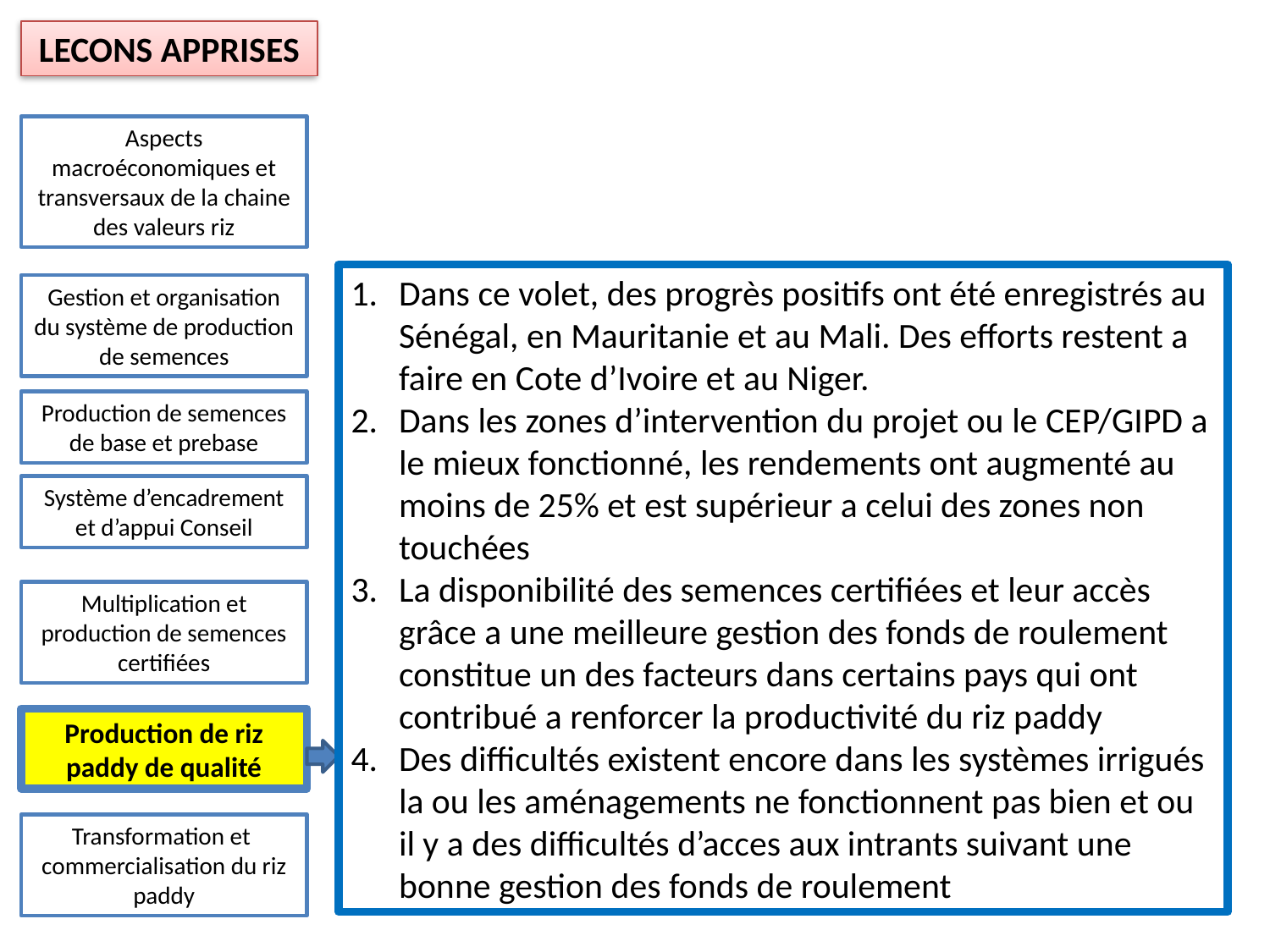

LECONS APPRISES
Aspects macroéconomiques et transversaux de la chaine des valeurs riz
Dans ce volet, des progrès positifs ont été enregistrés au Sénégal, en Mauritanie et au Mali. Des efforts restent a faire en Cote d’Ivoire et au Niger.
Dans les zones d’intervention du projet ou le CEP/GIPD a le mieux fonctionné, les rendements ont augmenté au moins de 25% et est supérieur a celui des zones non touchées
La disponibilité des semences certifiées et leur accès grâce a une meilleure gestion des fonds de roulement constitue un des facteurs dans certains pays qui ont contribué a renforcer la productivité du riz paddy
Des difficultés existent encore dans les systèmes irrigués la ou les aménagements ne fonctionnent pas bien et ou il y a des difficultés d’acces aux intrants suivant une bonne gestion des fonds de roulement
Gestion et organisation du système de production de semences
Production de semences de base et prebase
Système d’encadrement et d’appui Conseil
Multiplication et production de semences certifiées
Production de riz paddy de qualité

Transformation et  commercialisation du riz paddy